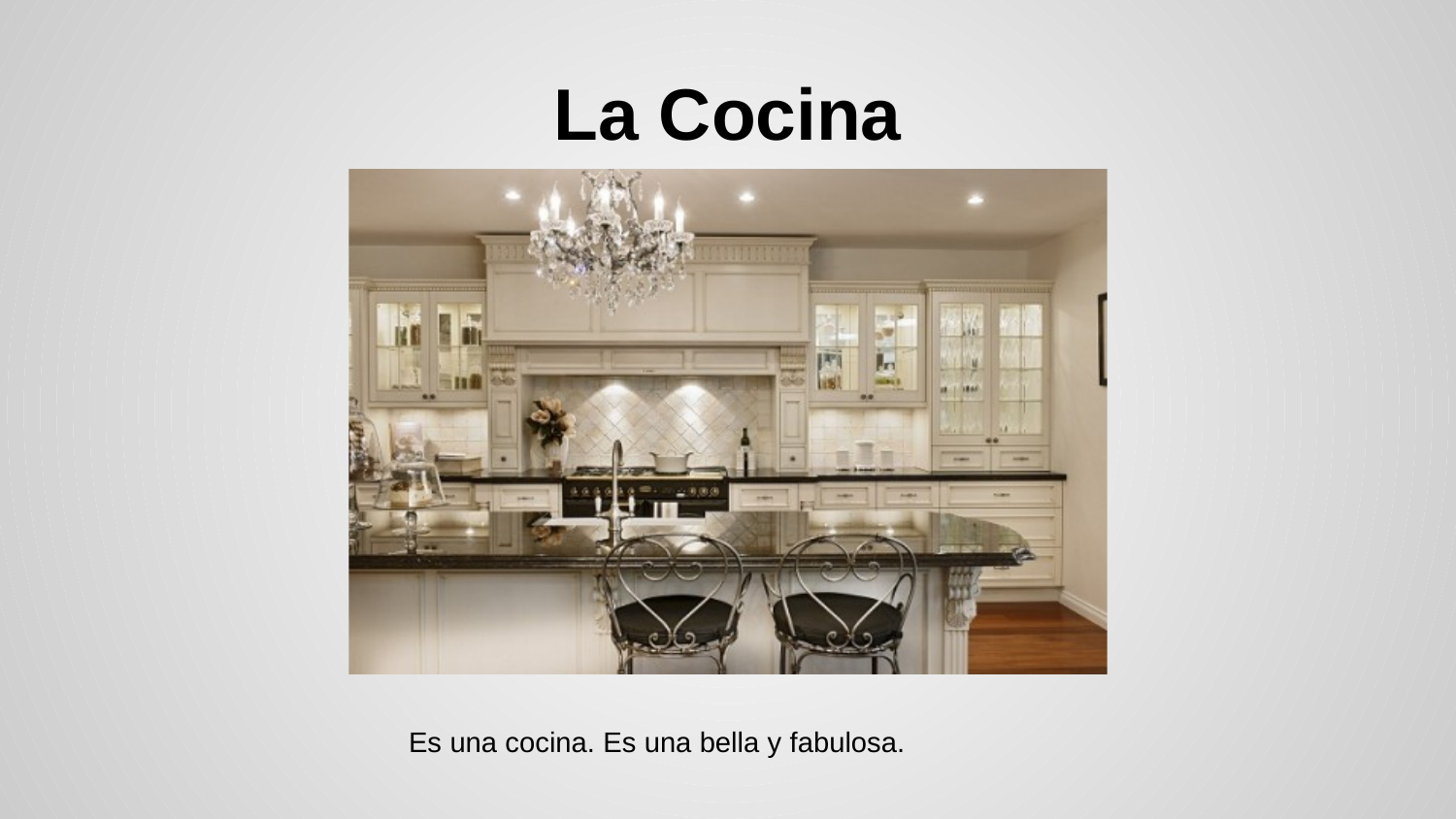

# La Cocina

Es una cocina. Es una bella y fabulosa.